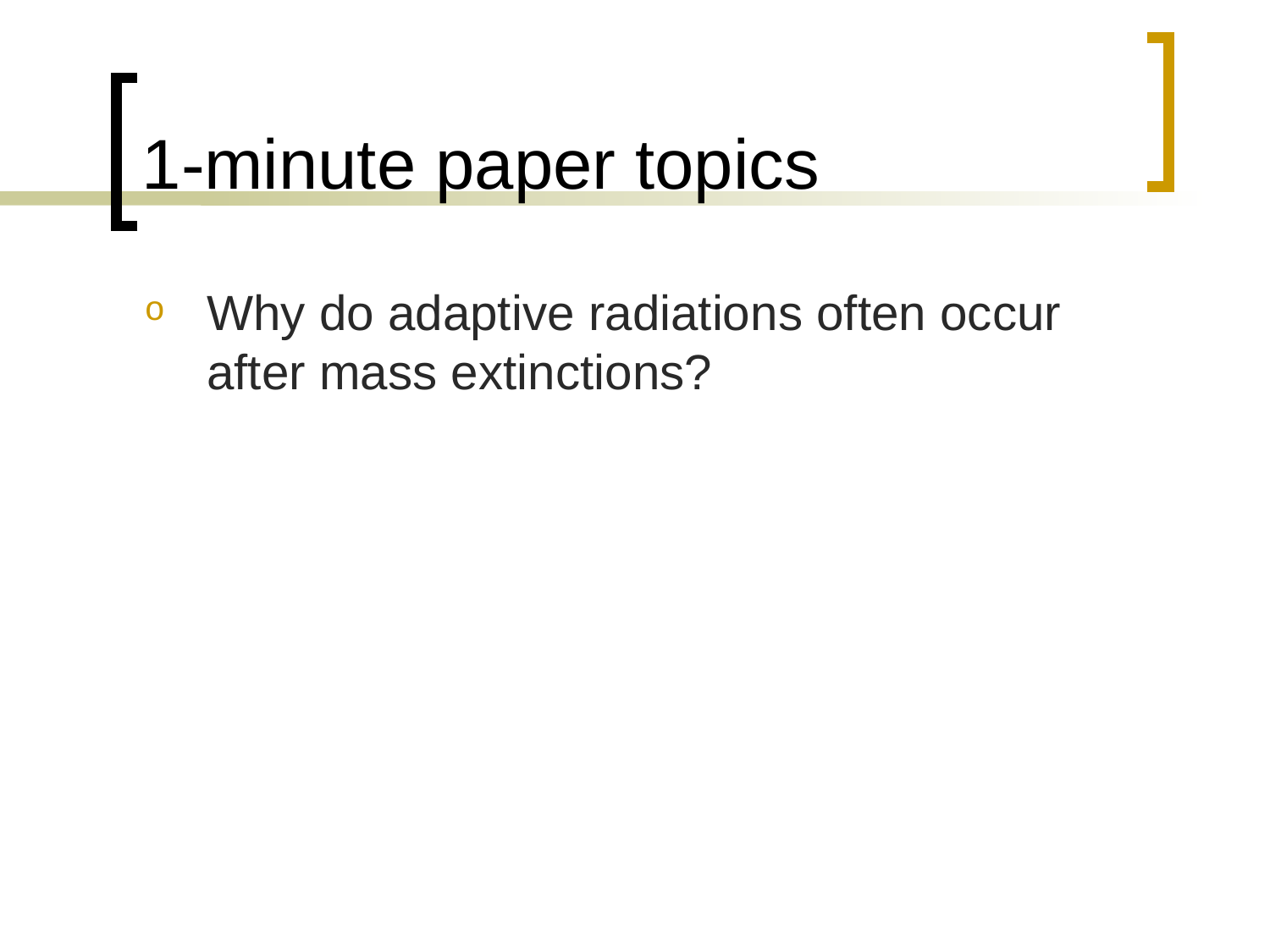

# 1-minute paper topics
Why do adaptive radiations often occur after mass extinctions?